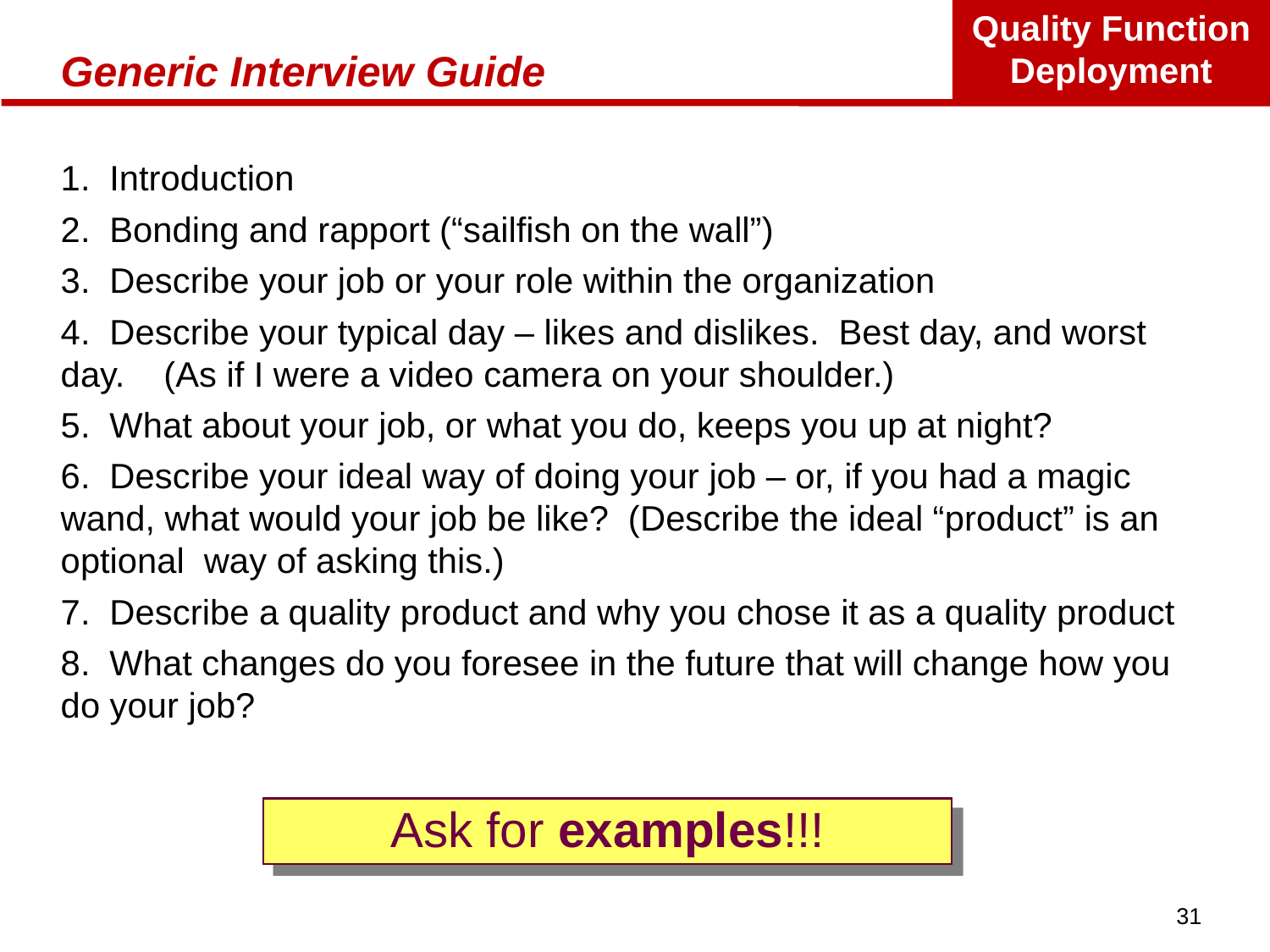

# Generic Interview Guide
1.  Introduction
2.  Bonding and rapport (“sailfish on the wall”)
3.  Describe your job or your role within the organization
4.  Describe your typical day – likes and dislikes.  Best day, and worst day.    (As if I were a video camera on your shoulder.)
5.  What about your job, or what you do, keeps you up at night?
6.  Describe your ideal way of doing your job – or, if you had a magic wand, what would your job be like?  (Describe the ideal “product” is an optional  way of asking this.)
7.  Describe a quality product and why you chose it as a quality product
8.  What changes do you foresee in the future that will change how you do your job?
Ask for examples!!!